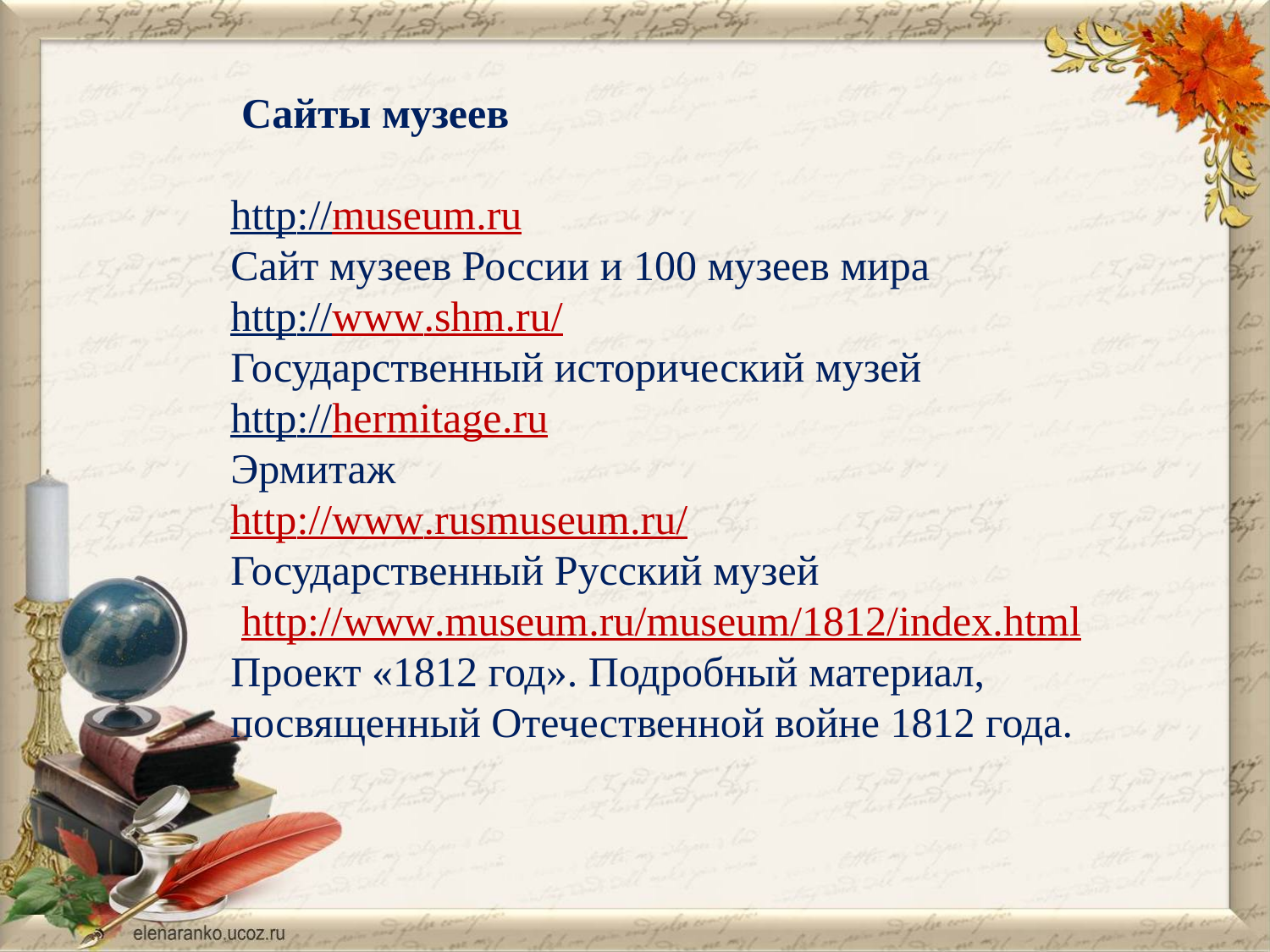

Сайты музеев

http://museum.ru
Сайт музеев России и 100 музеев мира
http://www.shm.ru/
Государственный исторический музей
http://hermitage.ru
Эрмитаж
http://www.rusmuseum.ru/
Государственный Русский музей
 http://www.museum.ru/museum/1812/index.html
Проект «1812 год». Подробный материал, посвященный Отечественной войне 1812 года.